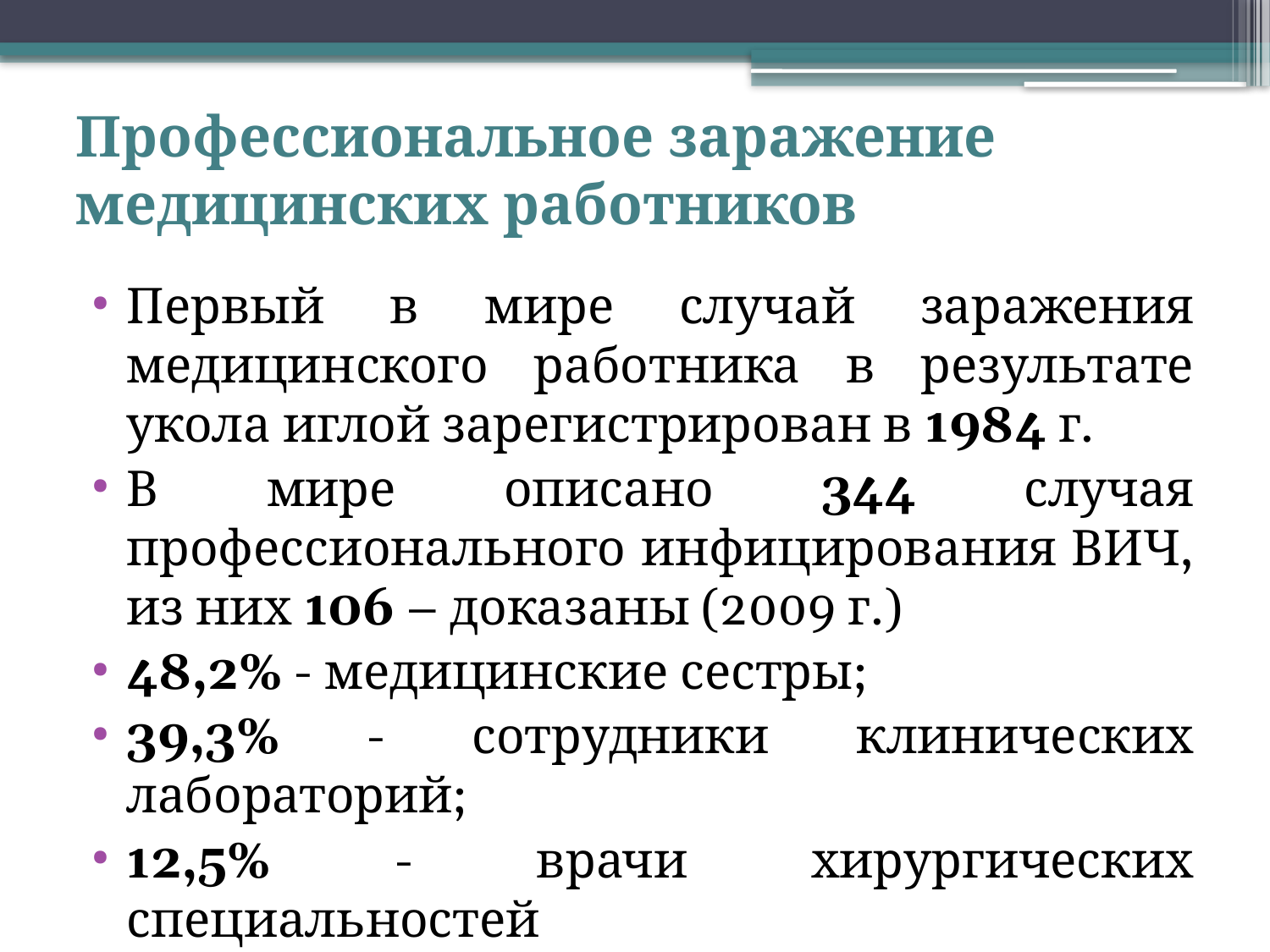

# Профессиональное заражение медицинских работников
Первый в мире случай заражения медицинского работника в результате укола иглой зарегистрирован в 1984 г.
В мире описано 344 случая профессионального инфицирования ВИЧ, из них 106 – доказаны (2009 г.)
48,2% - медицинские сестры;
39,3% - сотрудники клинических лабораторий;
12,5% - врачи хирургических специальностей